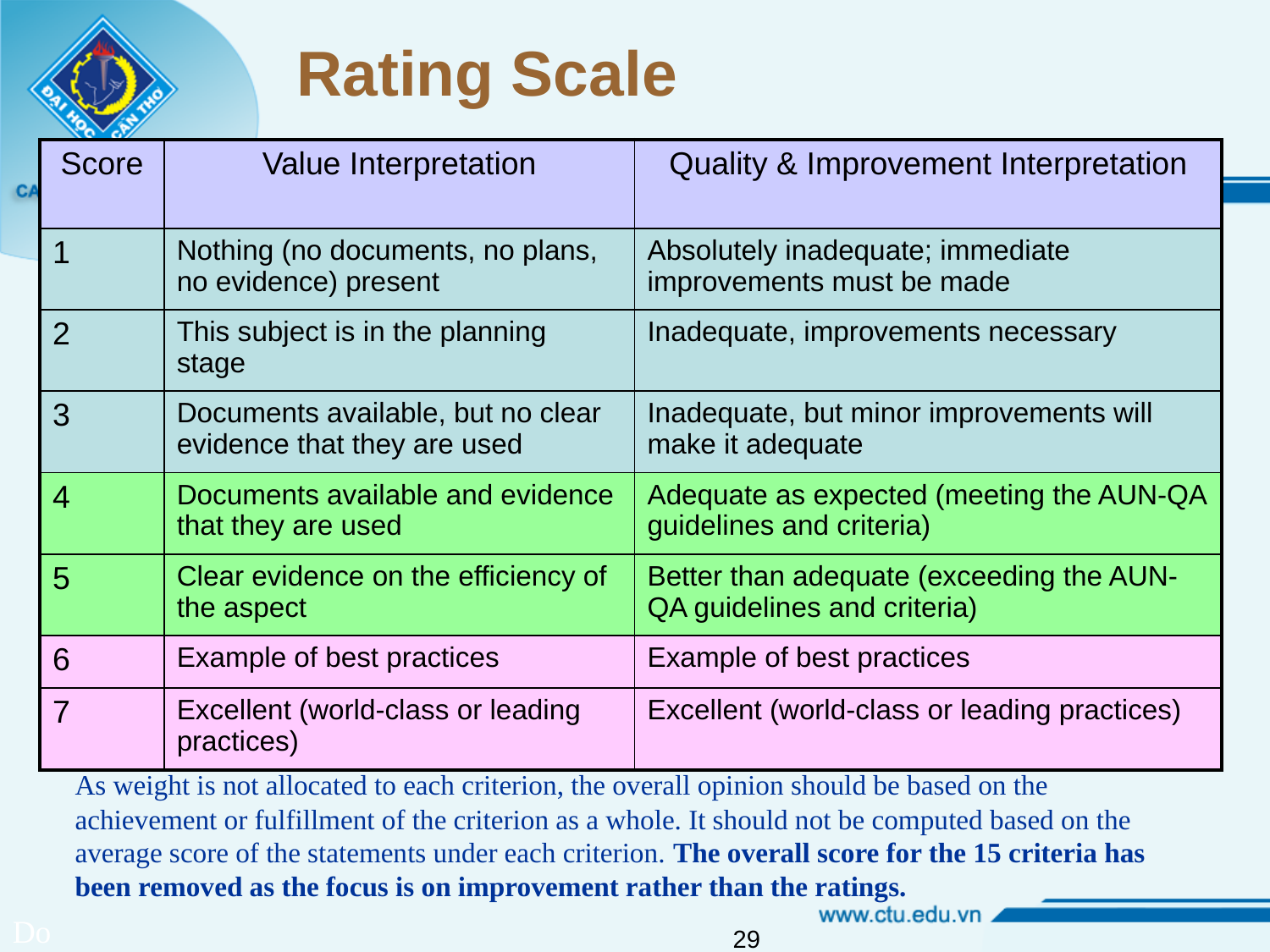

# Rating Scale
| Score | Value Interpretation | Quality & Improvement Interpretation |
| --- | --- | --- |
| 1 | Nothing (no documents, no plans, no evidence) present | Absolutely inadequate; immediate improvements must be made |
| 2 | This subject is in the planning stage | Inadequate, improvements necessary |
| 3 | Documents available, but no clear evidence that they are used | Inadequate, but minor improvements will make it adequate |
| 4 | Documents available and evidence that they are used | Adequate as expected (meeting the AUN-QA guidelines and criteria) |
| 5 | Clear evidence on the efficiency of the aspect | Better than adequate (exceeding the AUN-QA guidelines and criteria) |
| 6 | Example of best practices | Example of best practices |
| 7 | Excellent (world-class or leading practices) | Excellent (world-class or leading practices) |
As weight is not allocated to each criterion, the overall opinion should be based on the achievement or fulfillment of the criterion as a whole. It should not be computed based on the average score of the statements under each criterion. The overall score for the 15 criteria has been removed as the focus is on improvement rather than the ratings.
Do
29